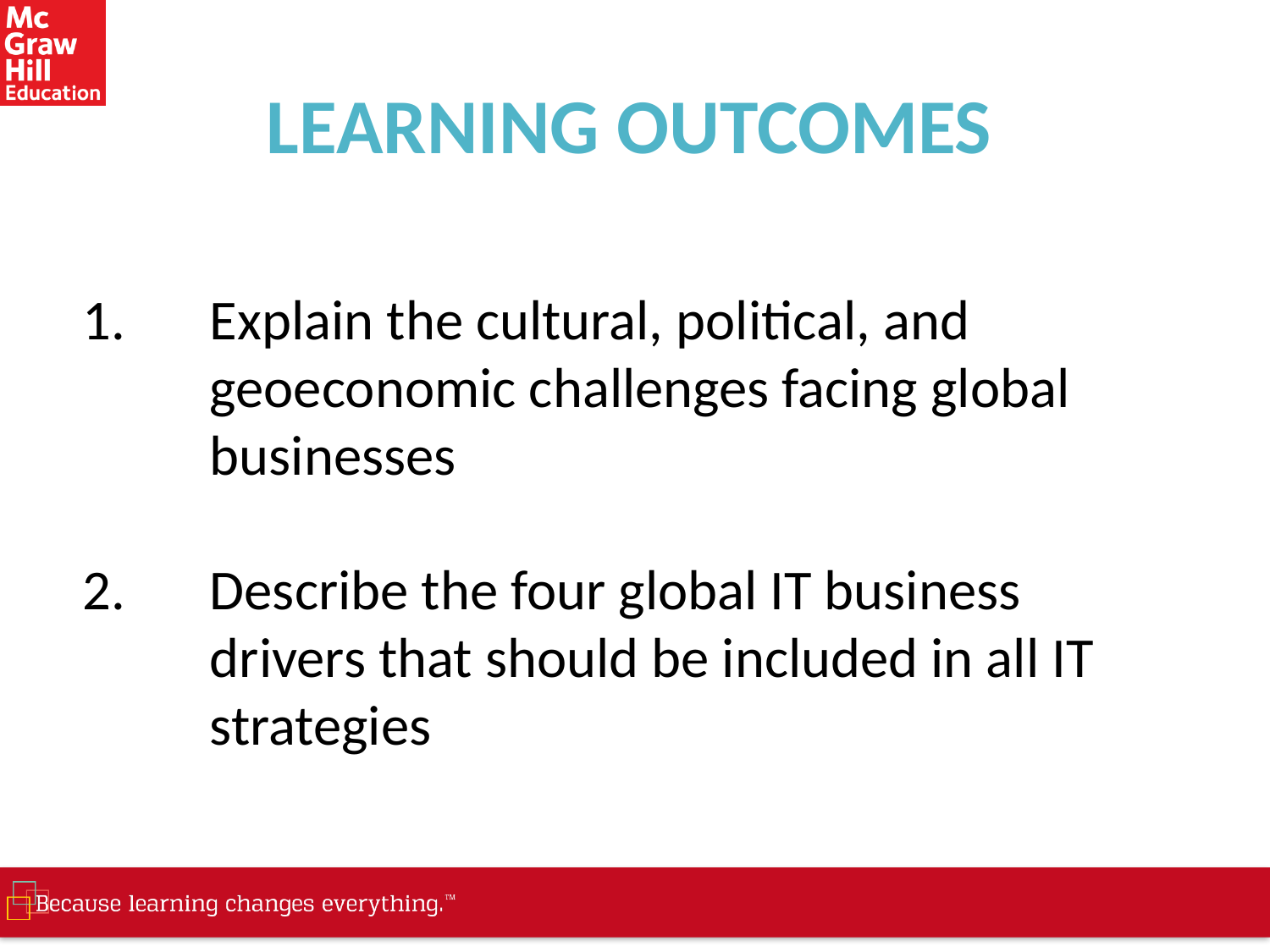

# LEARNING OUTCOMES
Explain the cultural, political, and geoeconomic challenges facing global businesses

Describe the four global IT business drivers that should be included in all IT strategies